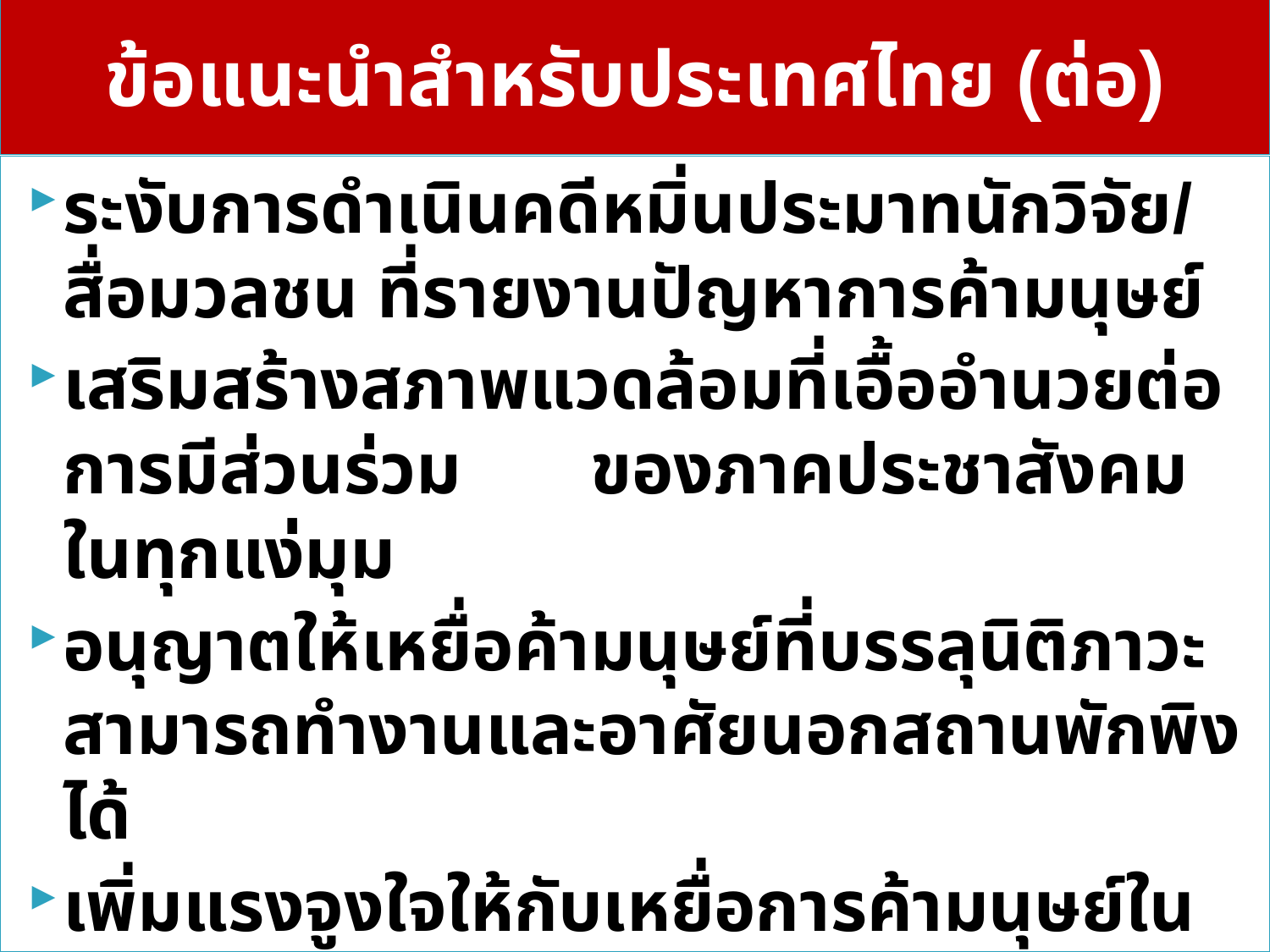

# ข้อแนะนำสำหรับประเทศไทย (ต่อ)
ระงับการดำเนินคดีหมิ่นประมาทนักวิจัย/สื่อมวลชน ที่รายงานปัญหาการค้ามนุษย์
เสริมสร้างสภาพแวดล้อมที่เอื้ออำนวยต่อการมีส่วนร่วม       ของภาคประชาสังคมในทุกแง่มุม
อนุญาตให้เหยื่อค้ามนุษย์ที่บรรลุนิติภาวะสามารถทำงานและอาศัยนอกสถานพักพิงได้
เพิ่มแรงจูงใจให้กับเหยื่อการค้ามนุษย์ในการให้ความร่วมมือกับผู้บังคับใช้กฎหมาย รวมถึงการสร้างทางเลือกทางกฎหมายแทนการเนรเทศ